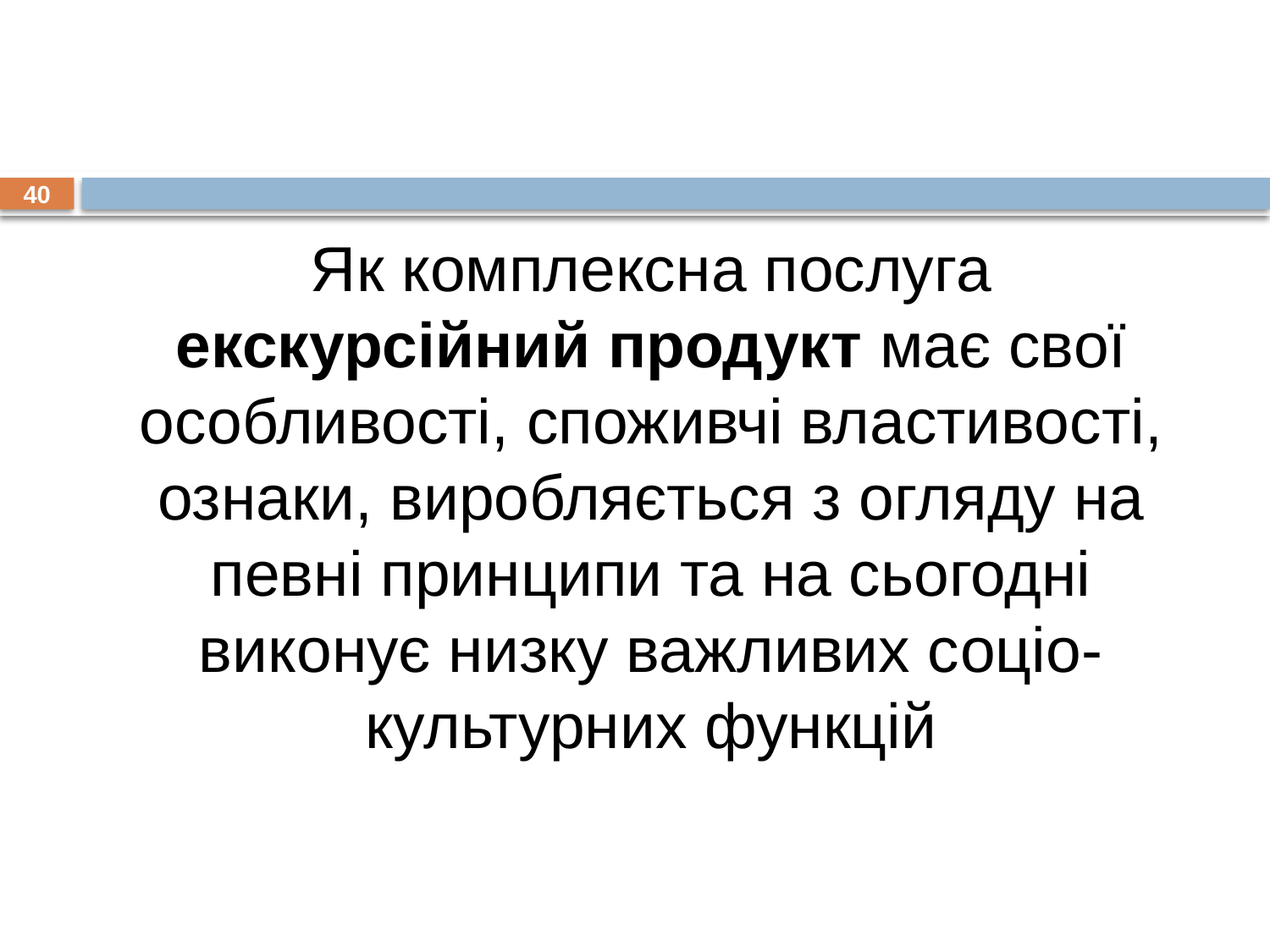

40
Як комплексна послуга екскурсійний продукт має свої особливості, споживчі властивості, ознаки, виробляється з огляду на певні принципи та на сьогодні виконує низку важливих соціо-культурних функцій